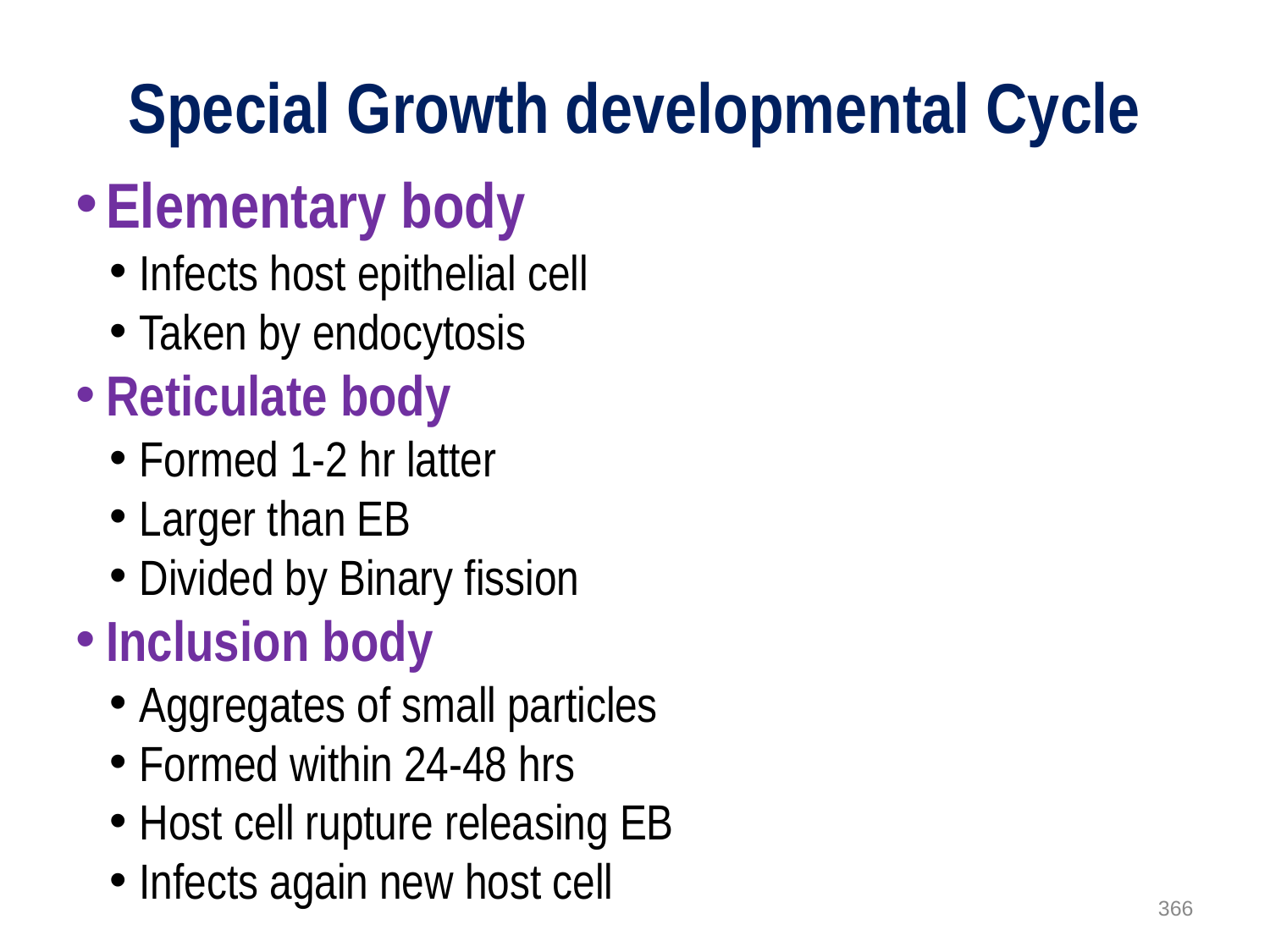

# Special Growth developmental Cycle
Elementary body
Infects host epithelial cell
Taken by endocytosis
Reticulate body
Formed 1-2 hr latter
Larger than EB
Divided by Binary fission
Inclusion body
Aggregates of small particles
Formed within 24-48 hrs
Host cell rupture releasing EB
Infects again new host cell

366